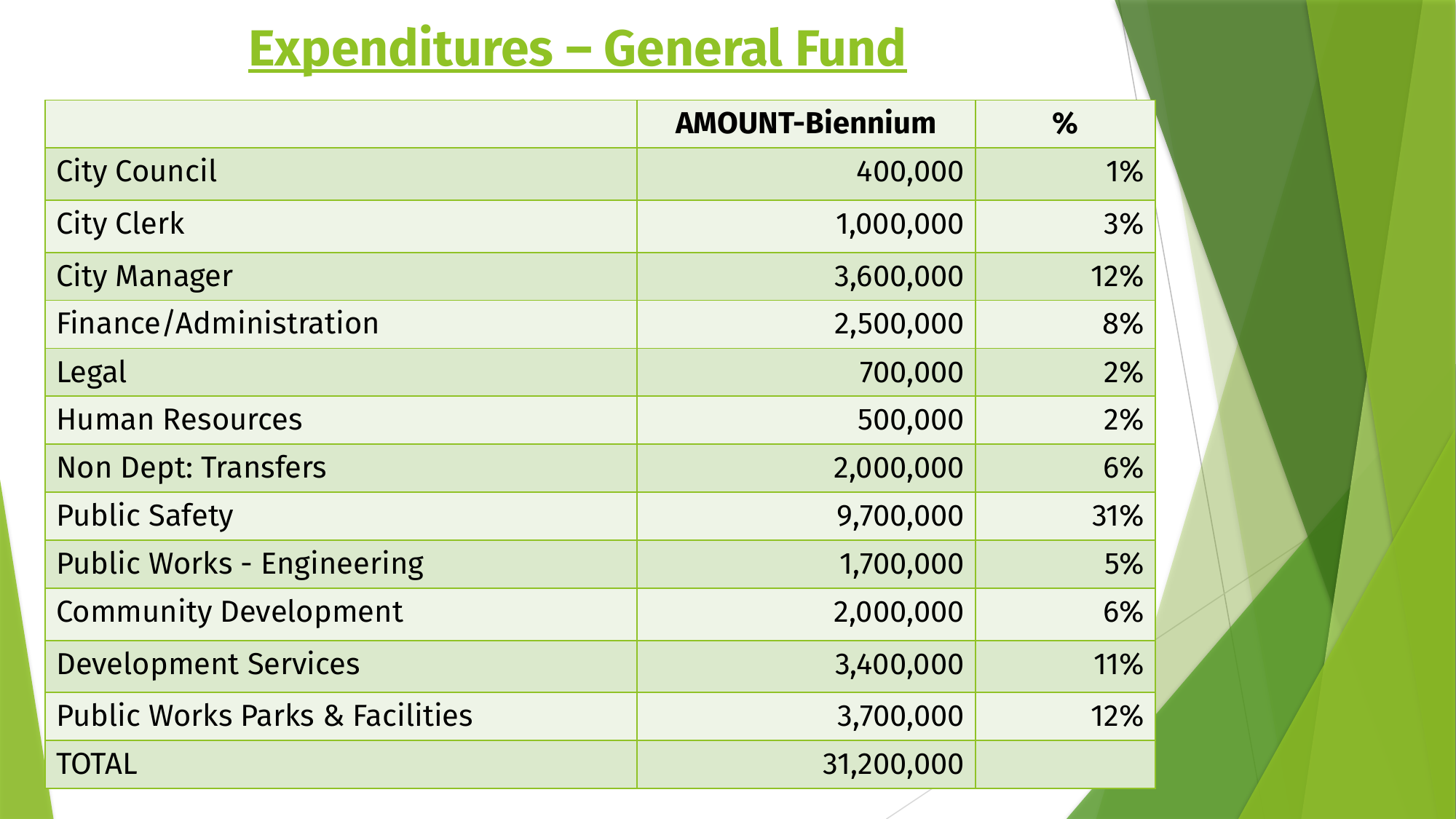

# Expenditures – General Fund
|  | AMOUNT-Biennium | % |
| --- | --- | --- |
| City Council | 400,000 | 1% |
| City Clerk | 1,000,000 | 3% |
| City Manager | 3,600,000 | 12% |
| Finance/Administration | 2,500,000 | 8% |
| Legal | 700,000 | 2% |
| Human Resources | 500,000 | 2% |
| Non Dept: Transfers | 2,000,000 | 6% |
| Public Safety | 9,700,000 | 31% |
| Public Works - Engineering | 1,700,000 | 5% |
| Community Development | 2,000,000 | 6% |
| Development Services | 3,400,000 | 11% |
| Public Works Parks & Facilities | 3,700,000 | 12% |
| TOTAL | 31,200,000 |  |